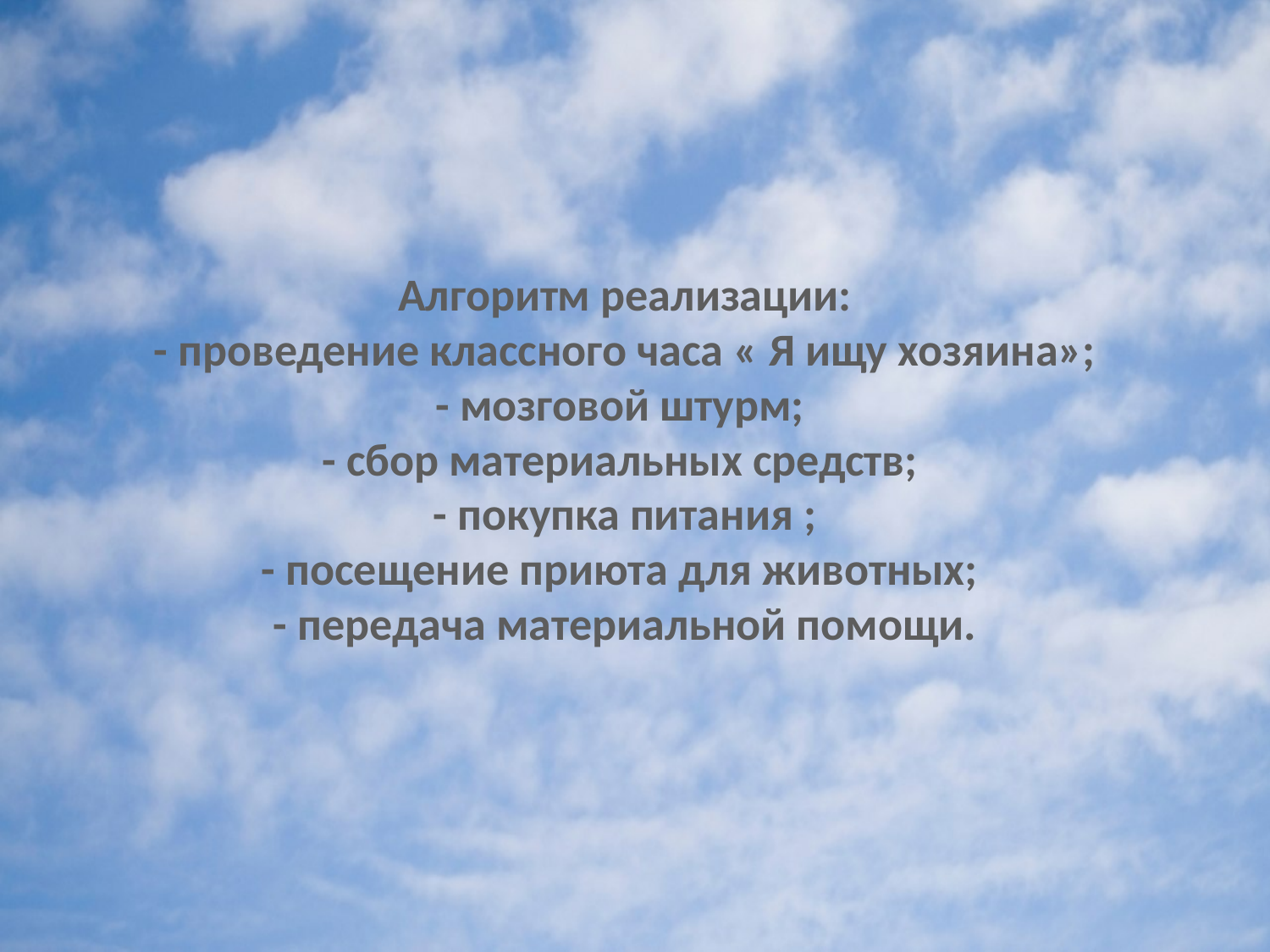

# Алгоритм реализации: - проведение классного часа « Я ищу хозяина»; - мозговой штурм; - сбор материальных средств; - покупка питания ; - посещение приюта для животных; - передача материальной помощи.